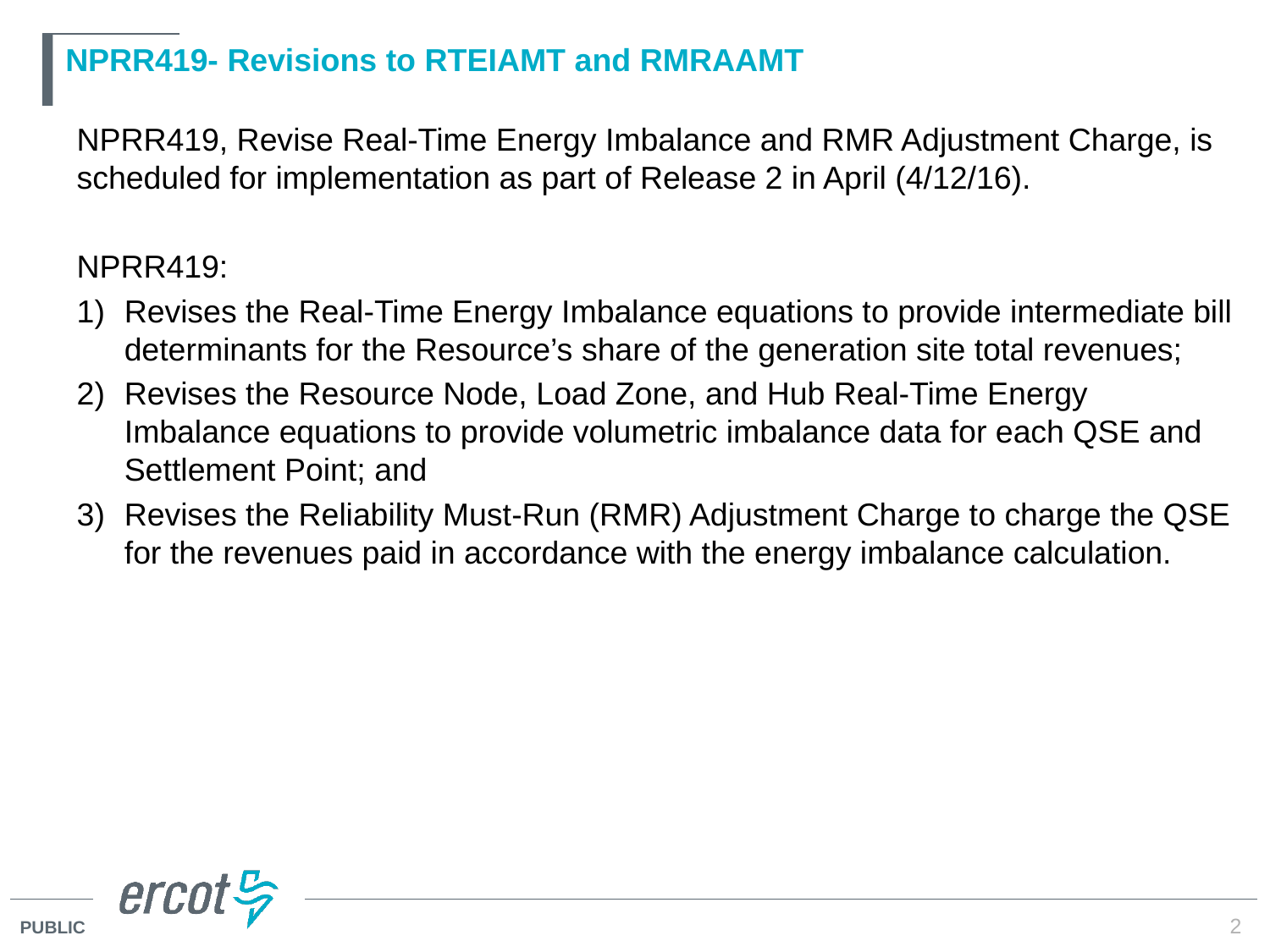

# NPRR419- Revisions to RTEIAMT and RMRAAMT
NPRR419, Revise Real-Time Energy Imbalance and RMR Adjustment Charge, is scheduled for implementation as part of Release 2 in April (4/12/16).

NPRR419:
Revises the Real-Time Energy Imbalance equations to provide intermediate bill determinants for the Resource’s share of the generation site total revenues;
Revises the Resource Node, Load Zone, and Hub Real-Time Energy Imbalance equations to provide volumetric imbalance data for each QSE and Settlement Point; and
Revises the Reliability Must-Run (RMR) Adjustment Charge to charge the QSE for the revenues paid in accordance with the energy imbalance calculation.
2